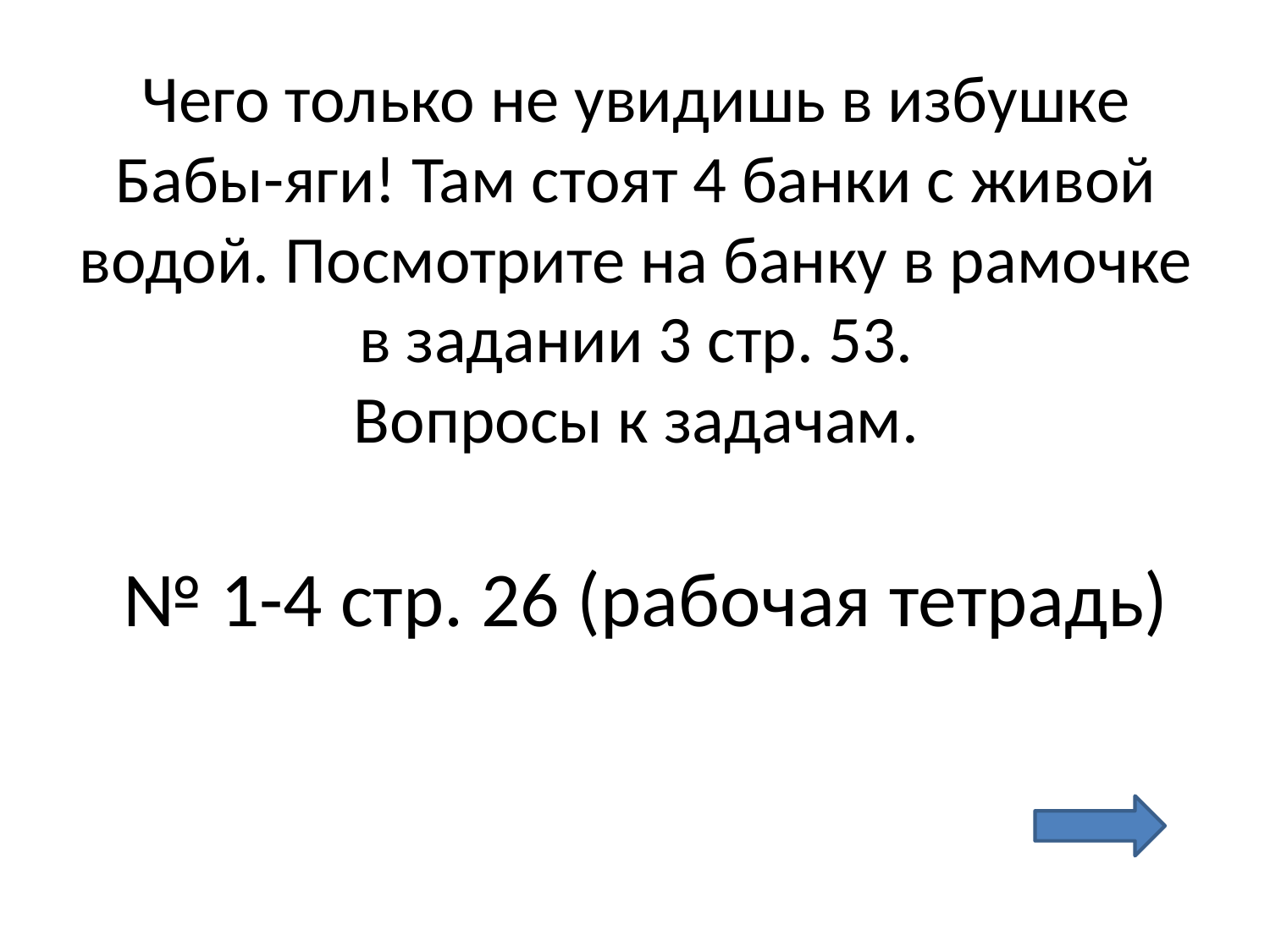

Чего только не увидишь в избушке Бабы-яги! Там стоят 4 банки с живой водой. Посмотрите на банку в рамочке в задании 3 стр. 53.
Вопросы к задачам.
№ 1-4 стр. 26 (рабочая тетрадь)